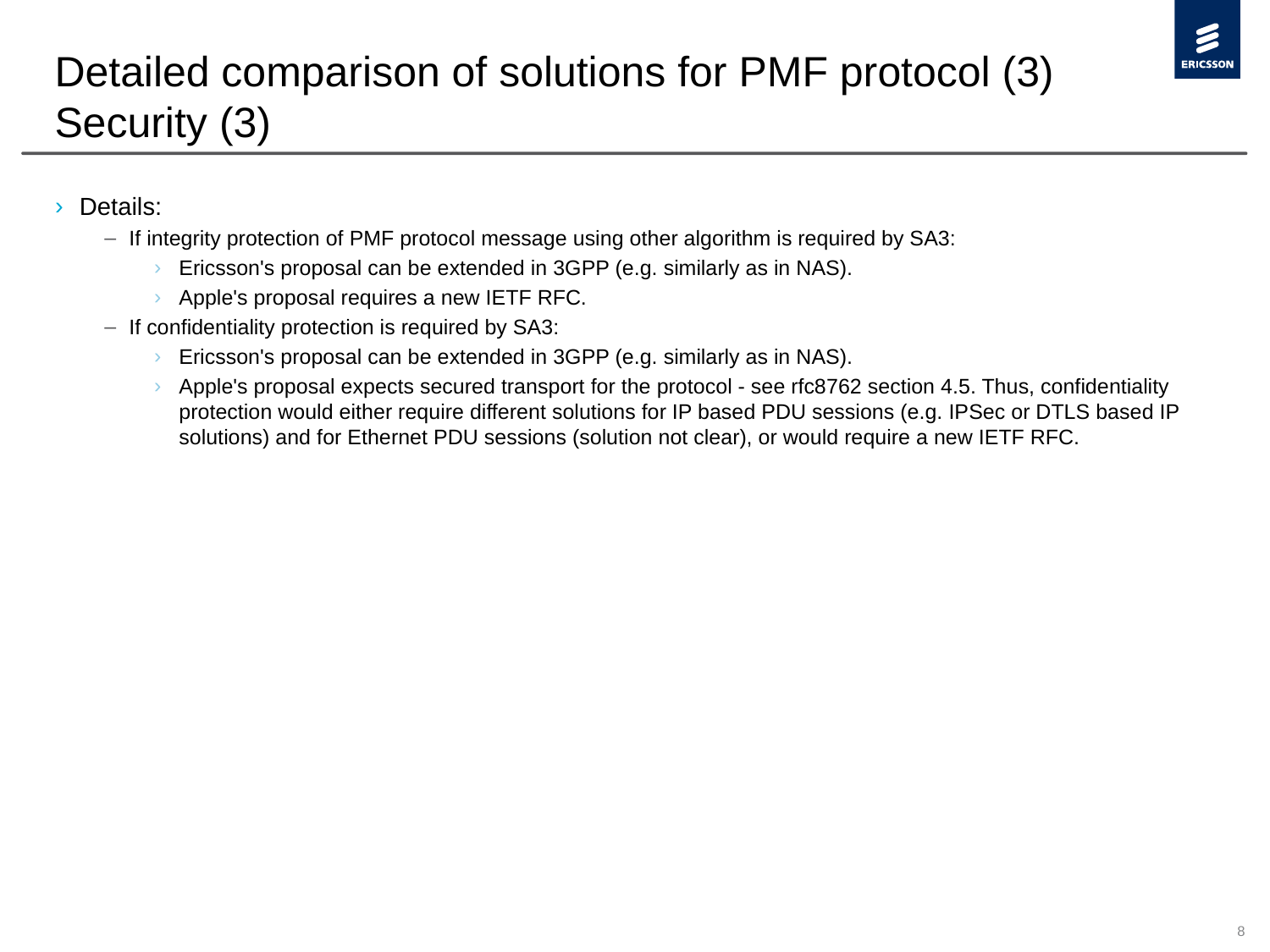

# Detailed comparison of solutions for PMF protocol (3) Security (3)
Details:
If integrity protection of PMF protocol message using other algorithm is required by SA3:
Ericsson's proposal can be extended in 3GPP (e.g. similarly as in NAS).
Apple's proposal requires a new IETF RFC.
If confidentiality protection is required by SA3:
Ericsson's proposal can be extended in 3GPP (e.g. similarly as in NAS).
Apple's proposal expects secured transport for the protocol - see rfc8762 section 4.5. Thus, confidentiality protection would either require different solutions for IP based PDU sessions (e.g. IPSec or DTLS based IP solutions) and for Ethernet PDU sessions (solution not clear), or would require a new IETF RFC.